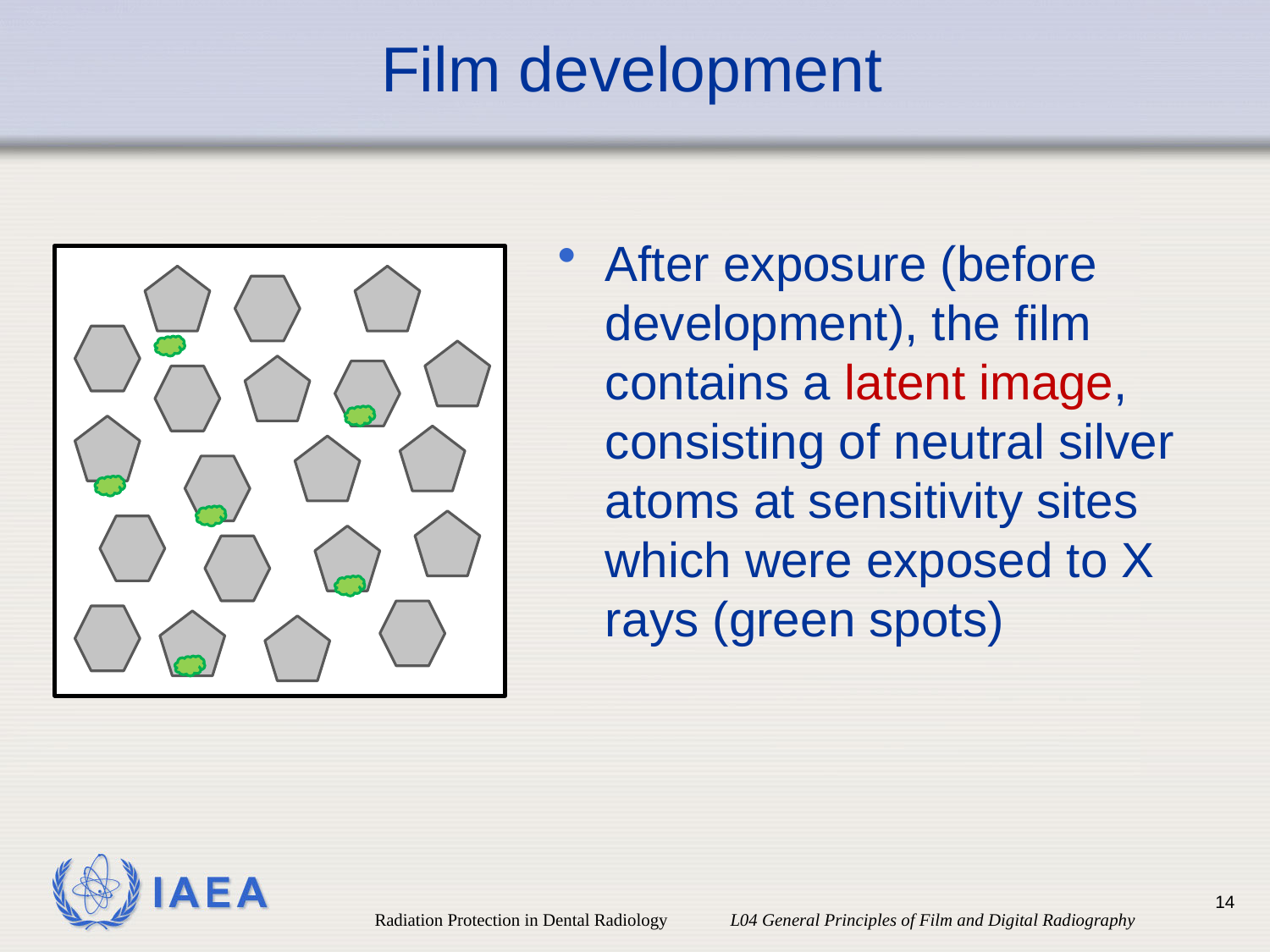

# Film development

After exposure (before development), the film contains a latent image, consisting of neutral silver atoms at sensitivity sites which were exposed to X rays (green spots)

14
Radiation Protection in Dental Radiology              L04 General Principles of Film and Digital Radiography